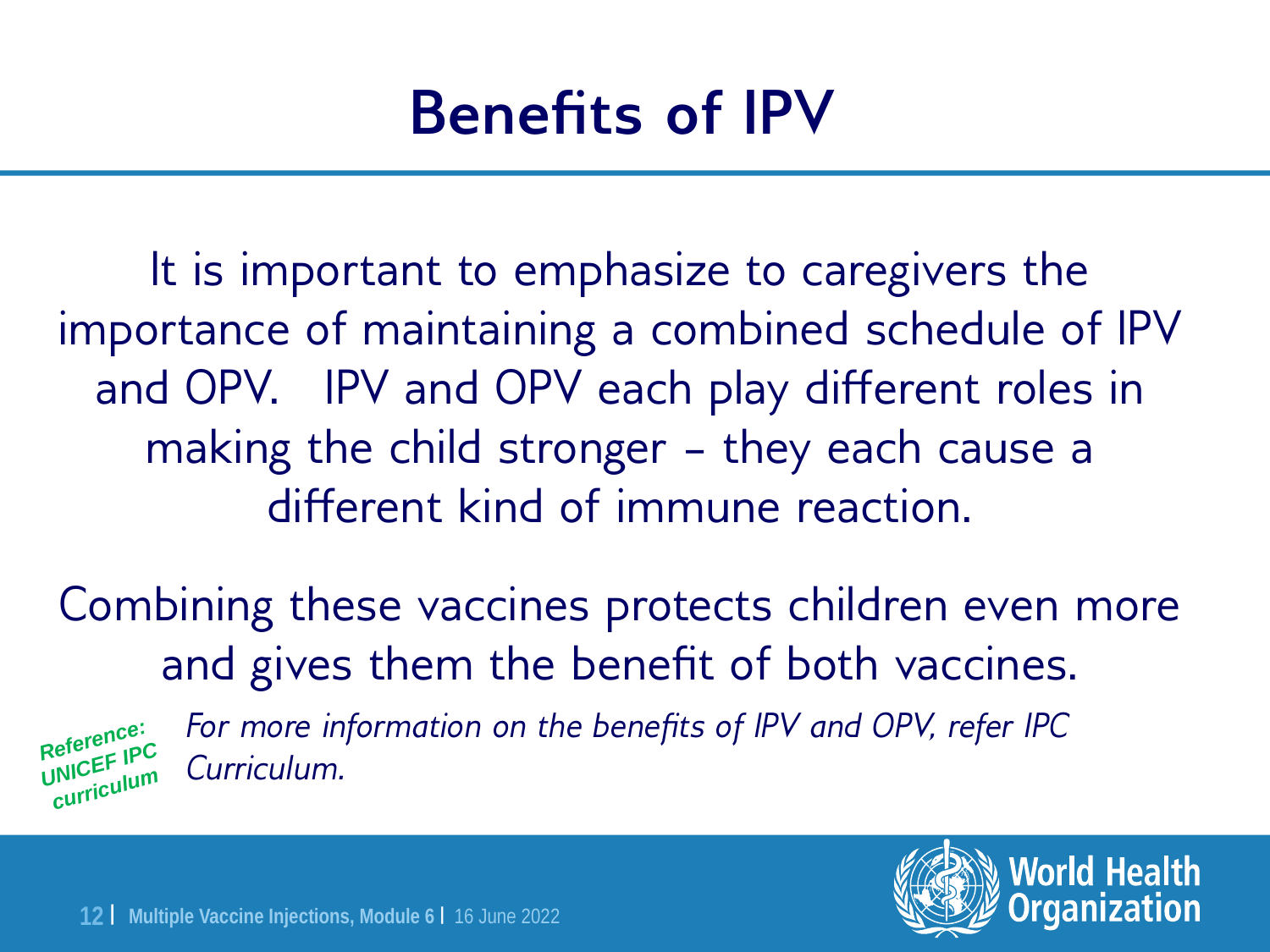

Benefits of IPV
It is important to emphasize to caregivers the importance of maintaining a combined schedule of IPV and OPV.   IPV and OPV each play different roles in making the child stronger – they each cause a different kind of immune reaction.
Combining these vaccines protects children even more and gives them the benefit of both vaccines.
For more information on the benefits of IPV and OPV, refer IPC Curriculum.
Reference: UNICEF IPC curriculum